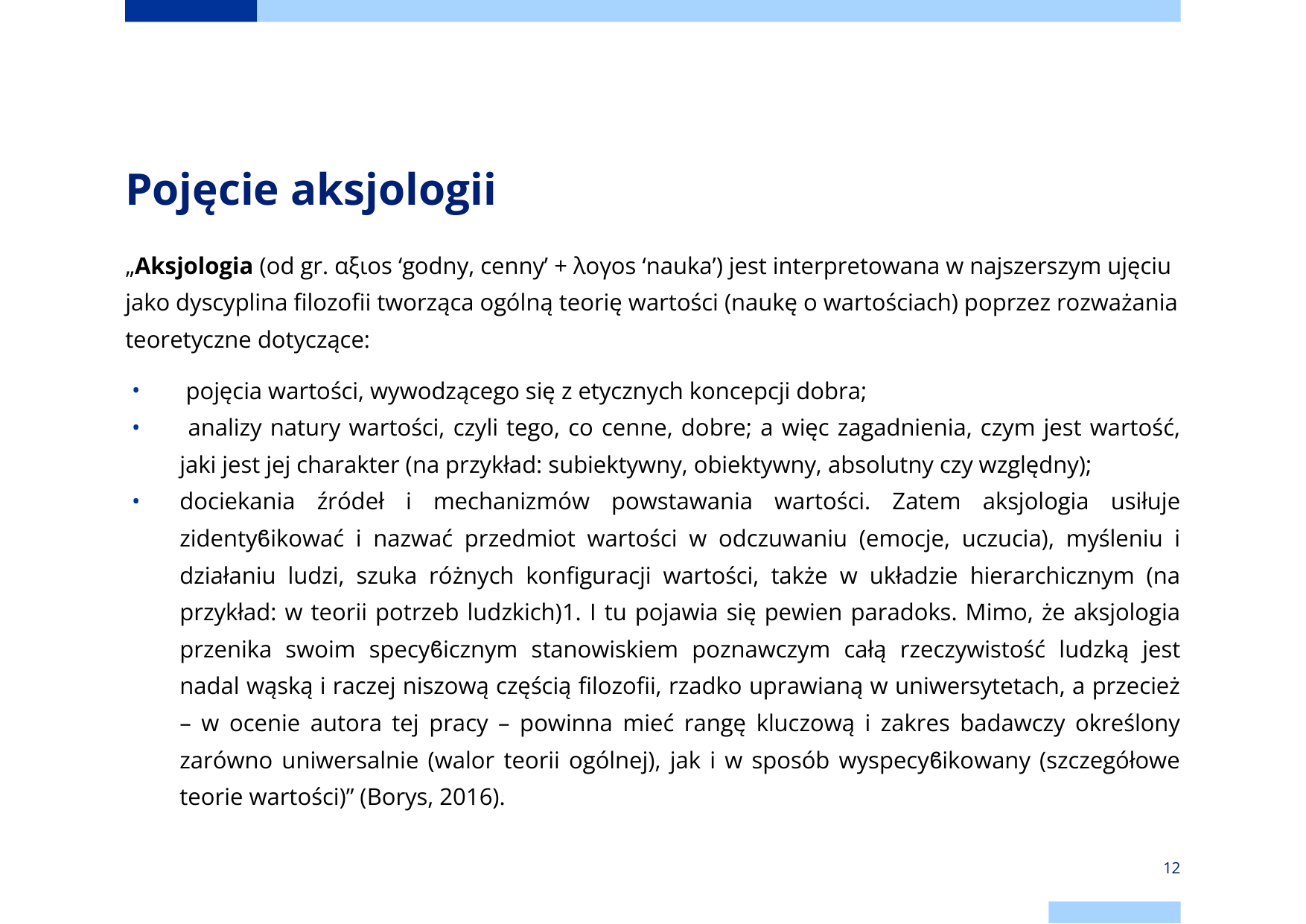

# Pojęcie aksjologii
„Aksjologia (od gr. αξιοs ‘godny, cenny’ + λογοs ‘nauka’) jest interpretowana w najszerszym ujęciu jako dyscyplina filozofii tworząca ogólną teorię wartości (naukę o wartościach) poprzez rozważania teoretyczne dotyczące:
 pojęcia wartości, wywodzącego się z etycznych koncepcji dobra;
 analizy natury wartości, czyli tego, co cenne, dobre; a więc zagadnienia, czym jest wartość, jaki jest jej charakter (na przykład: subiektywny, obiektywny, absolutny czy względny);
dociekania źródeł i mechanizmów powstawania wartości. Zatem aksjologia usiłuje zidentyϐikować i nazwać przedmiot wartości w odczuwaniu (emocje, uczucia), myśleniu i działaniu ludzi, szuka różnych konfiguracji wartości, także w układzie hierarchicznym (na przykład: w teorii potrzeb ludzkich)1. I tu pojawia się pewien paradoks. Mimo, że aksjologia przenika swoim specyϐicznym stanowiskiem poznawczym całą rzeczywistość ludzką jest nadal wąską i raczej niszową częścią filozofii, rzadko uprawianą w uniwersytetach, a przecież – w ocenie autora tej pracy – powinna mieć rangę kluczową i zakres badawczy określony zarówno uniwersalnie (walor teorii ogólnej), jak i w sposób wyspecyϐikowany (szczegółowe teorie wartości)” (Borys, 2016).
12